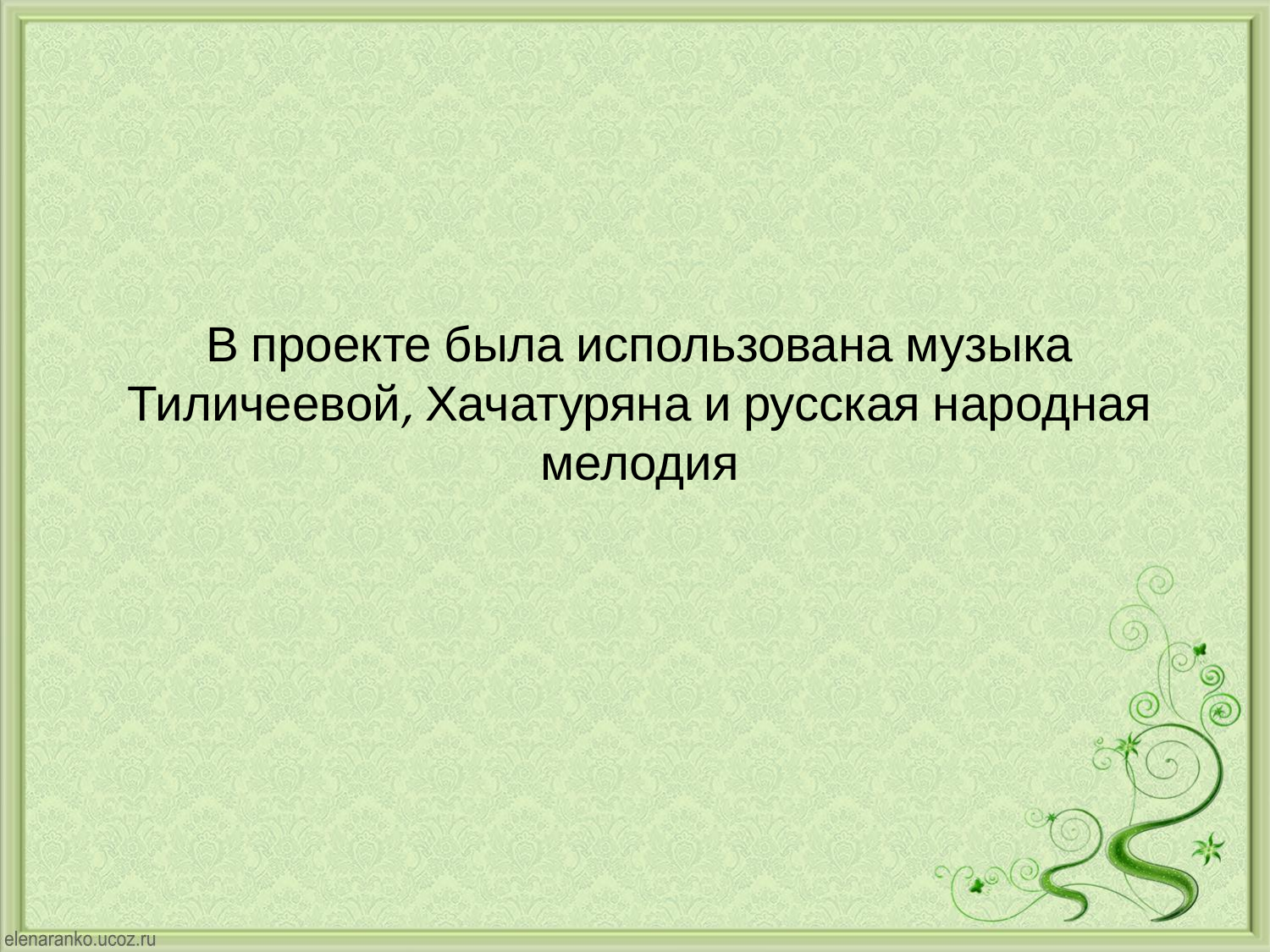

В проекте была использована музыка Тиличеевой, Хачатуряна и русская народная мелодия